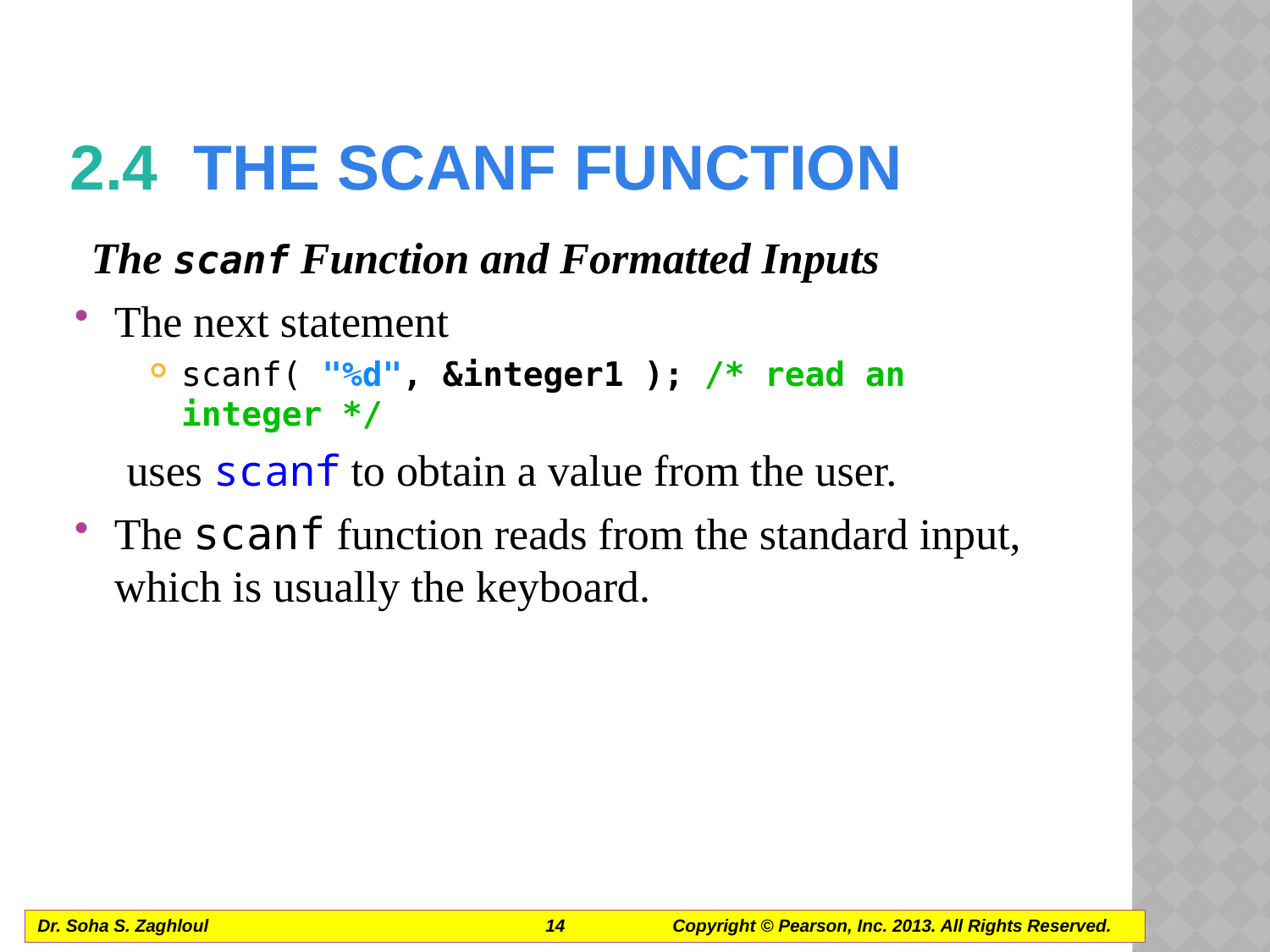

# 2.4  the scanf FUNCTION
The scanf Function and Formatted Inputs
The next statement
scanf( "%d", &integer1 ); /* read an integer */
uses scanf to obtain a value from the user.
The scanf function reads from the standard input, which is usually the keyboard.
Dr. Soha S. Zaghloul			14	Copyright © Pearson, Inc. 2013. All Rights Reserved.
©1992-2013 by Pearson Education, Inc. All Rights Reserved.